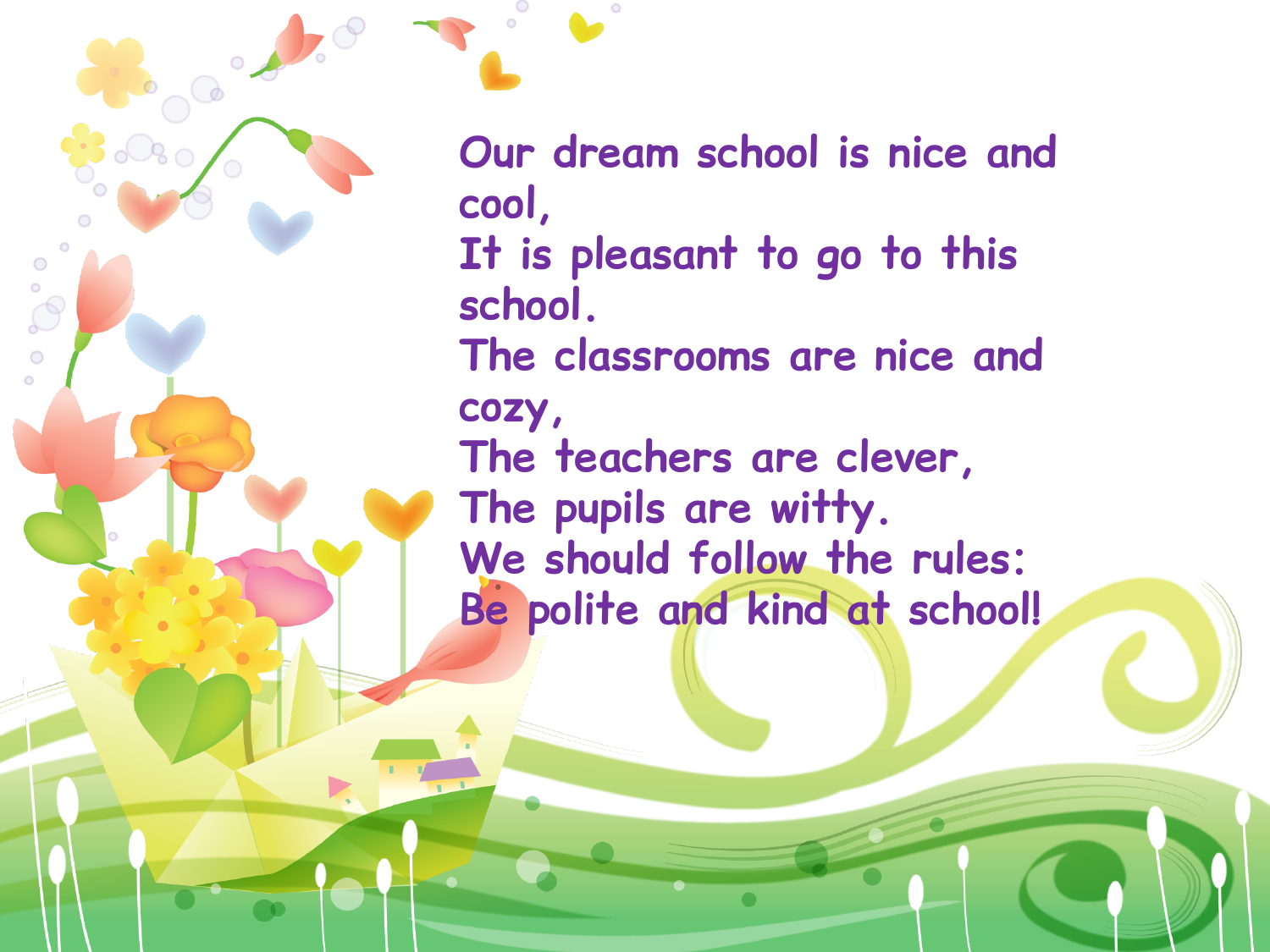

Our dream school is nice and cool,
It is pleasant to go to this school.
The classrooms are nice and cozy,
The teachers are clever,
The pupils are witty.
We should follow the rules:
Be polite and kind at school!